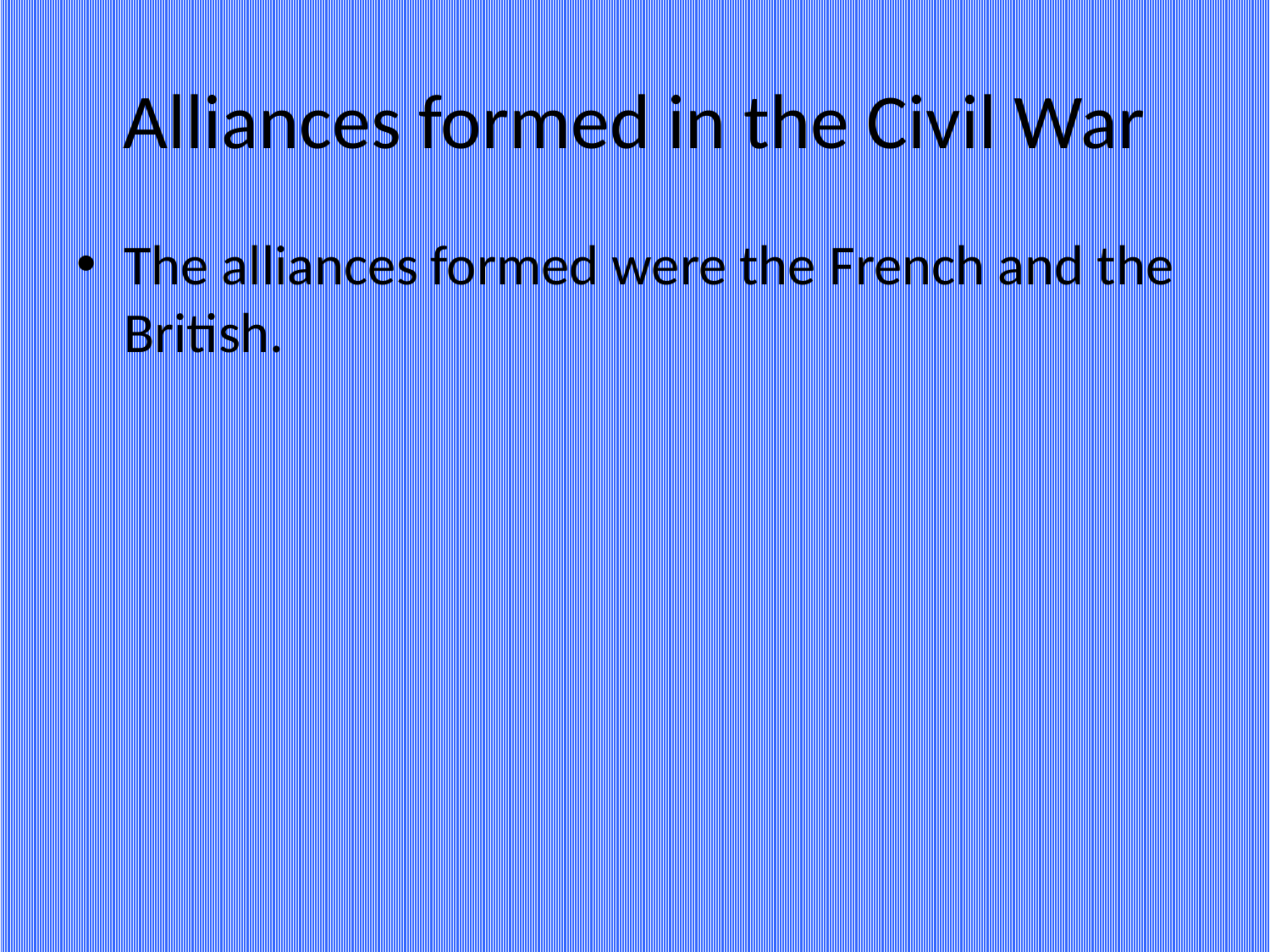

# Alliances formed in the Civil War
The alliances formed were the French and the British.